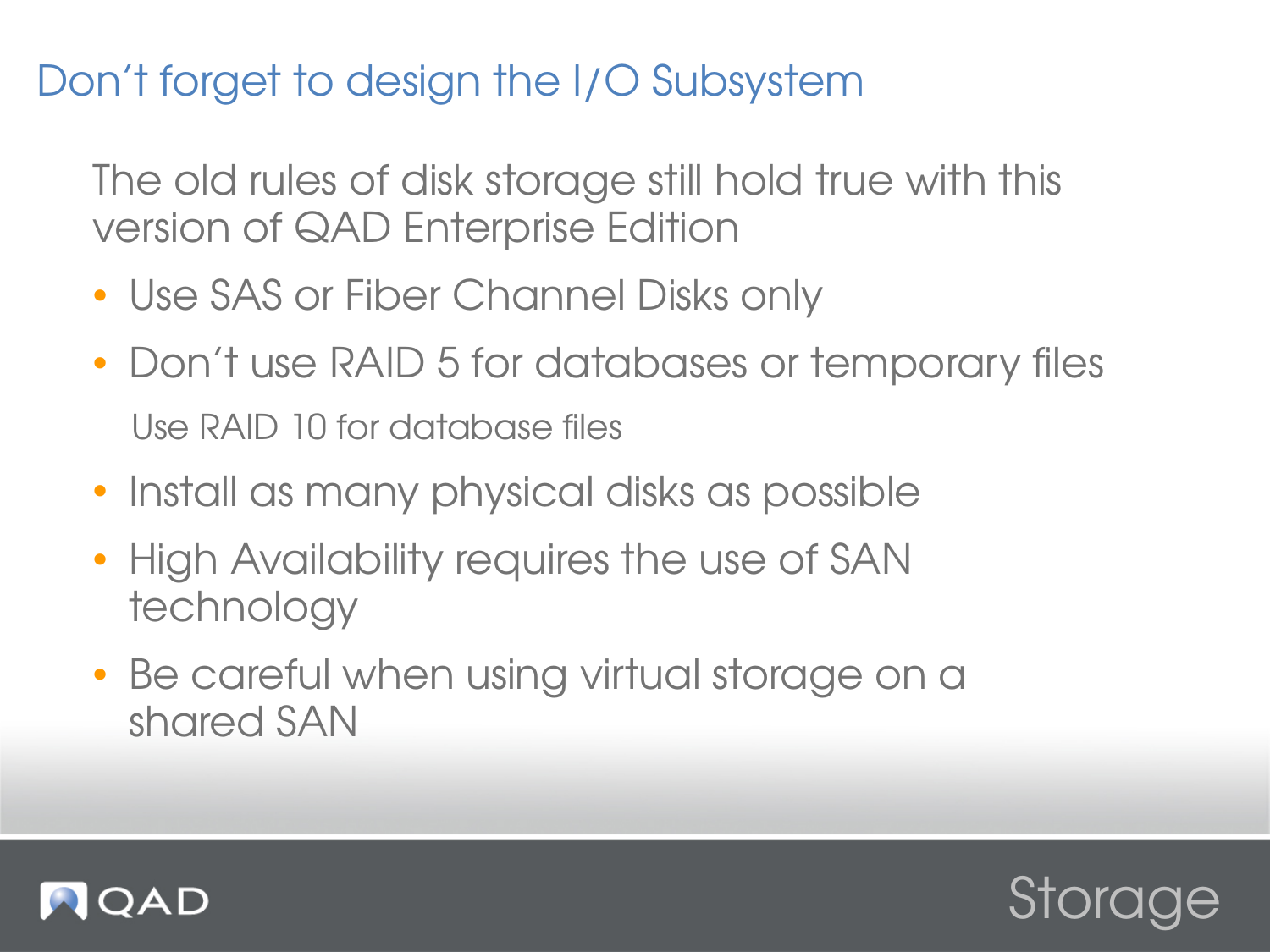

Don’t forget to design the I/O Subsystem
The old rules of disk storage still hold true with this version of QAD Enterprise Edition
Use SAS or Fiber Channel Disks only
Don’t use RAID 5 for databases or temporary files
Use RAID 10 for database files
Install as many physical disks as possible
High Availability requires the use of SAN technology
Be careful when using virtual storage on a shared SAN

# Storage